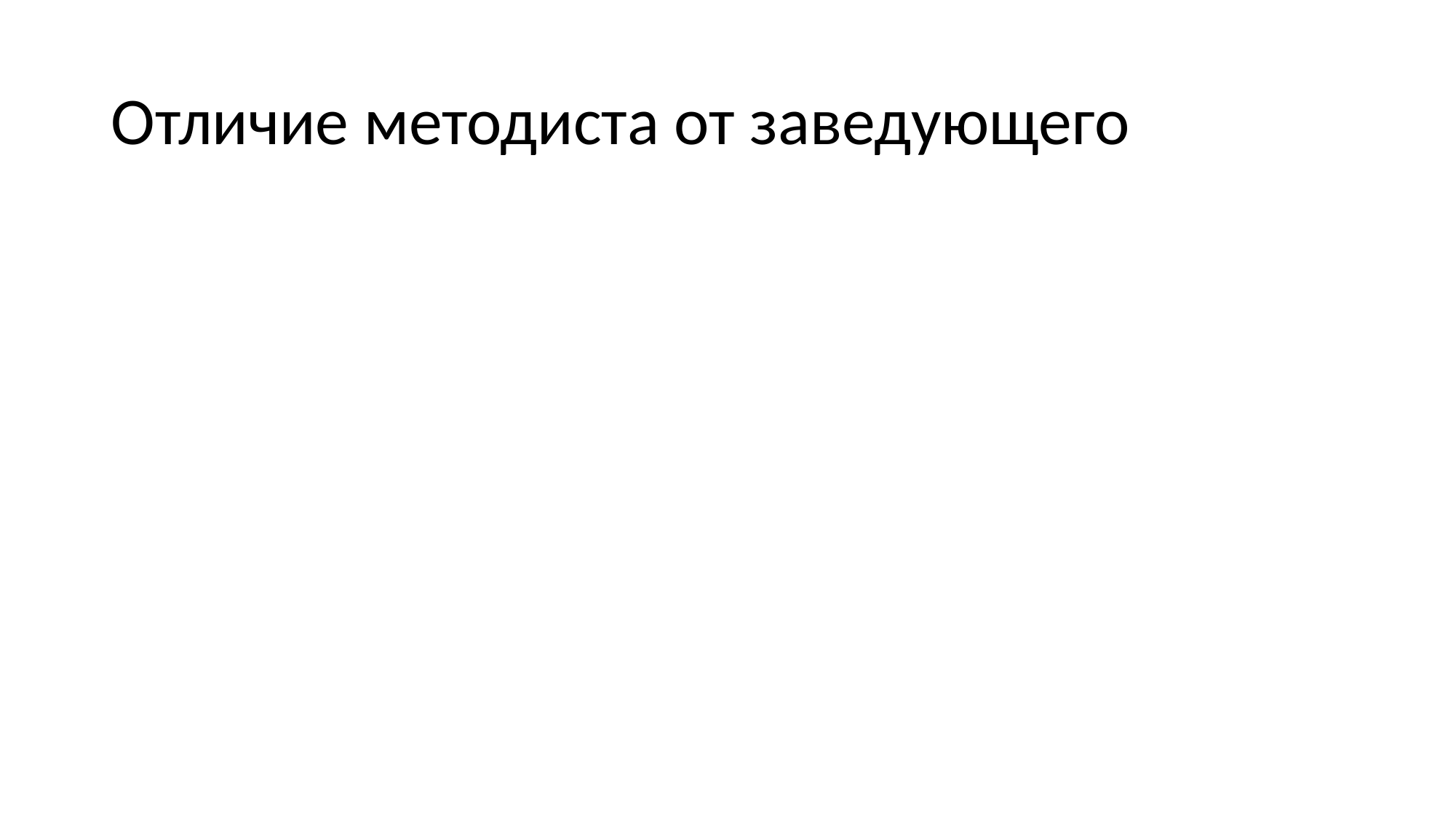

# Отличие методиста от заведующего
1/Он хочет помочь